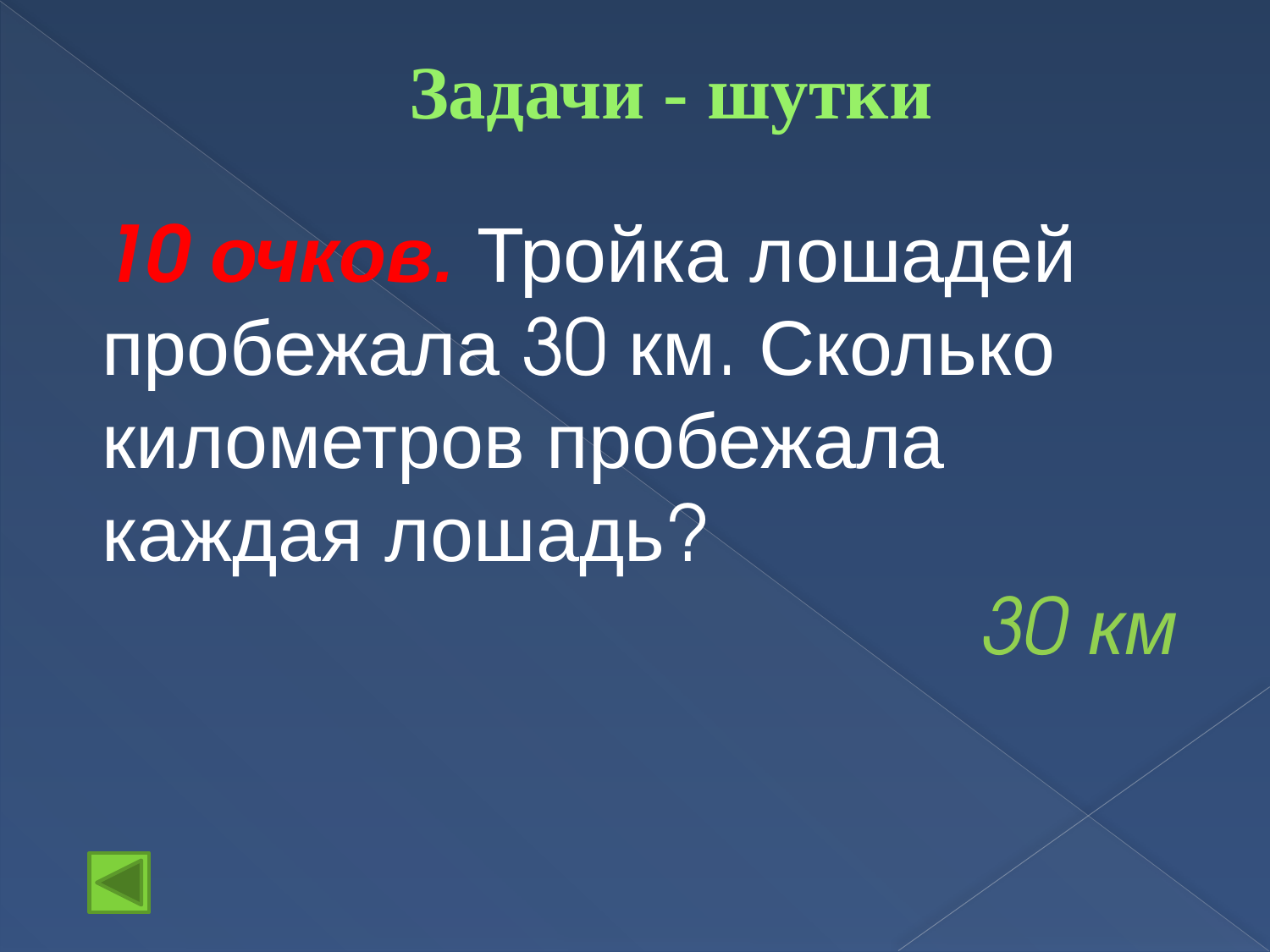

# Задачи - шутки
10 очков. Тройка лошадей пробежала 30 км. Сколько километров пробежала каждая лошадь?
30 км